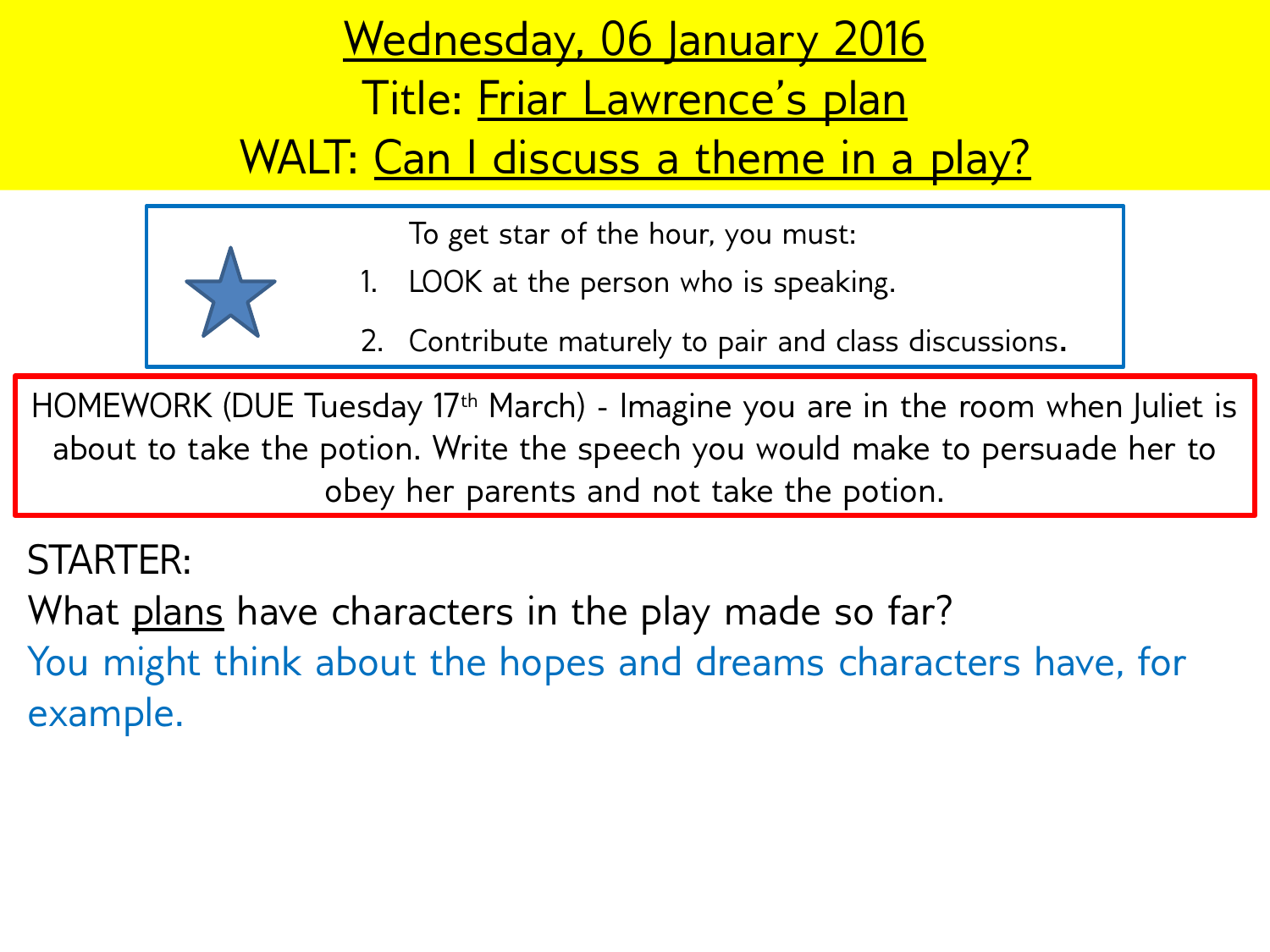

Wednesday, 06 January 2016
Title: Friar Lawrence’s plan
WALT: Can I discuss a theme in a play?
To get star of the hour, you must:
LOOK at the person who is speaking.
Contribute maturely to pair and class discussions.

HOMEWORK (DUE Tuesday 17th March) - Imagine you are in the room when Juliet is about to take the potion. Write the speech you would make to persuade her to obey her parents and not take the potion.
STARTER:
What plans have characters in the play made so far?
You might think about the hopes and dreams characters have, for example.